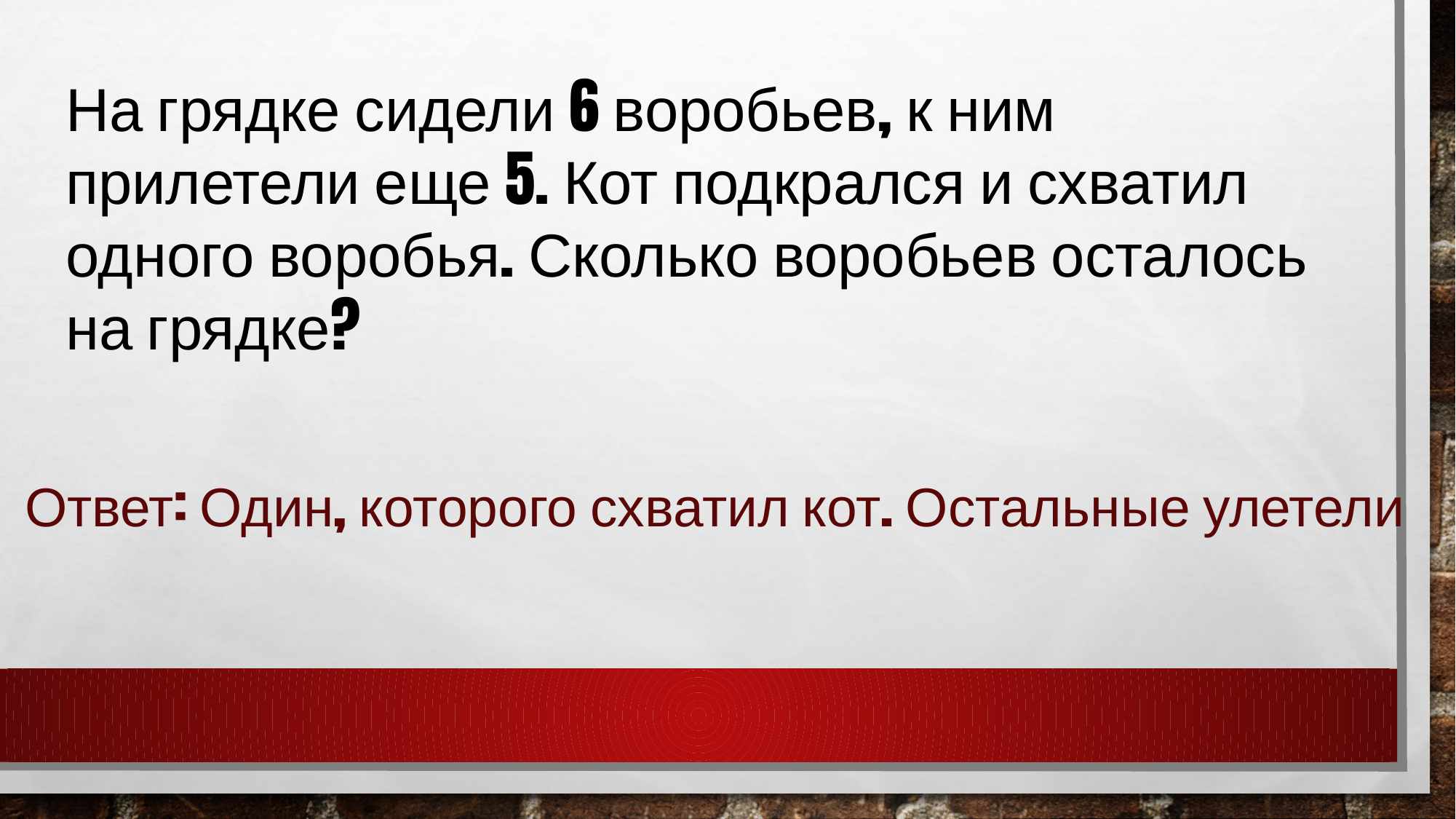

На грядке сидели 6 воробьев, к ним прилетели еще 5. Кот подкрался и схватил одного воробья. Сколько воробьев осталось на грядке?
Ответ: Один, которого схватил кот. Остальные улетели